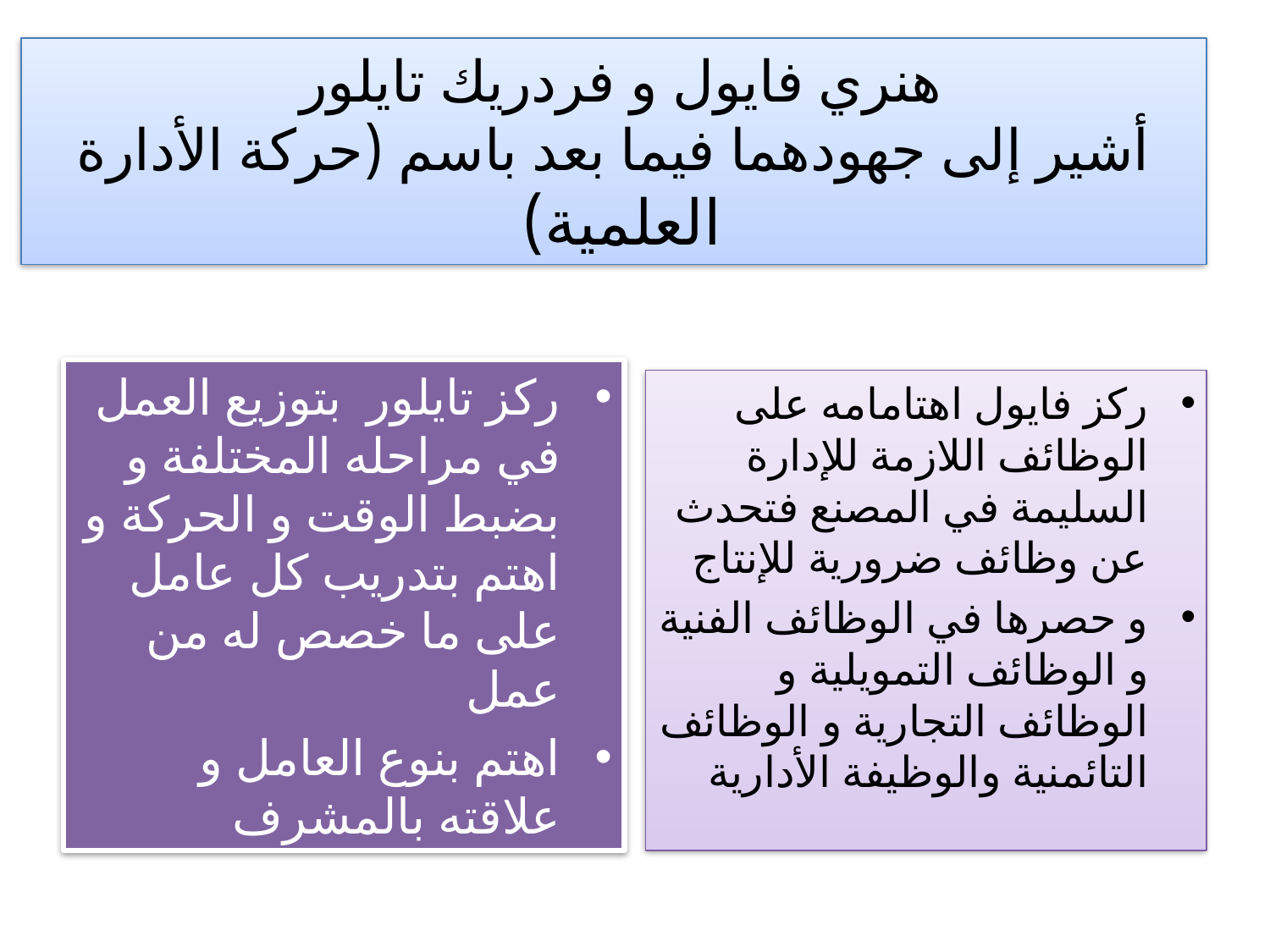

# هنري فايول و فردريك تايلور أشير إلى جهودهما فيما بعد باسم (حركة الأدارة العلمية)
ركز تايلور  بتوزيع العمل في مراحله المختلفة و بضبط الوقت و الحركة و اهتم بتدريب كل عامل على ما خصص له من عمل
اهتم بنوع العامل و علاقته بالمشرف
ركز فايول اهتامامه على الوظائف اللازمة للإدارة السليمة في المصنع فتحدث عن وظائف ضرورية للإنتاج
و حصرها في الوظائف الفنية و الوظائف التمويلية و الوظائف التجارية و الوظائف التائمنية والوظيفة الأدارية